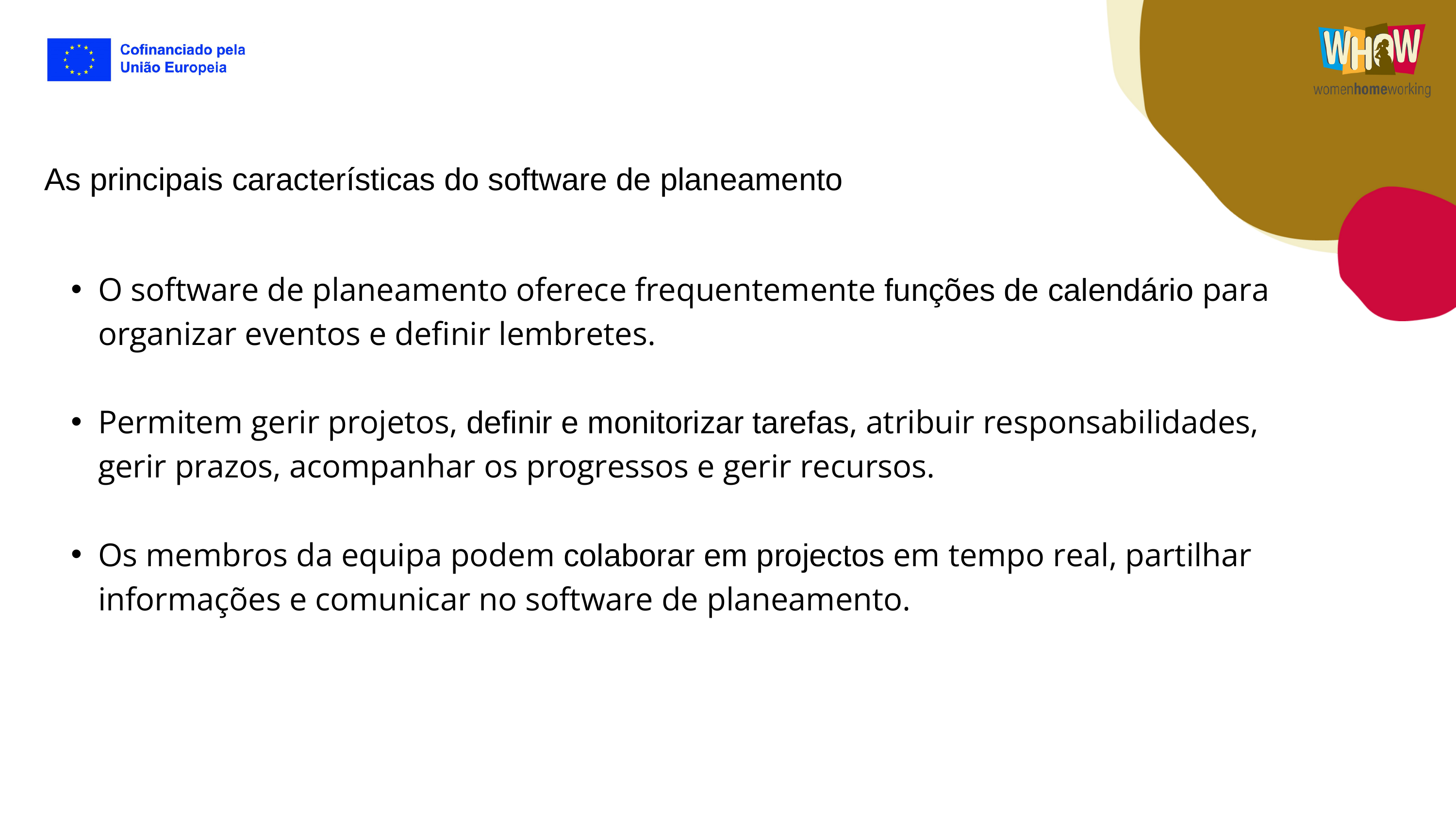

As principais características do software de planeamento
O software de planeamento oferece frequentemente funções de calendário para organizar eventos e definir lembretes.

Permitem gerir projetos, definir e monitorizar tarefas, atribuir responsabilidades, gerir prazos, acompanhar os progressos e gerir recursos.

Os membros da equipa podem colaborar em projectos em tempo real, partilhar informações e comunicar no software de planeamento.